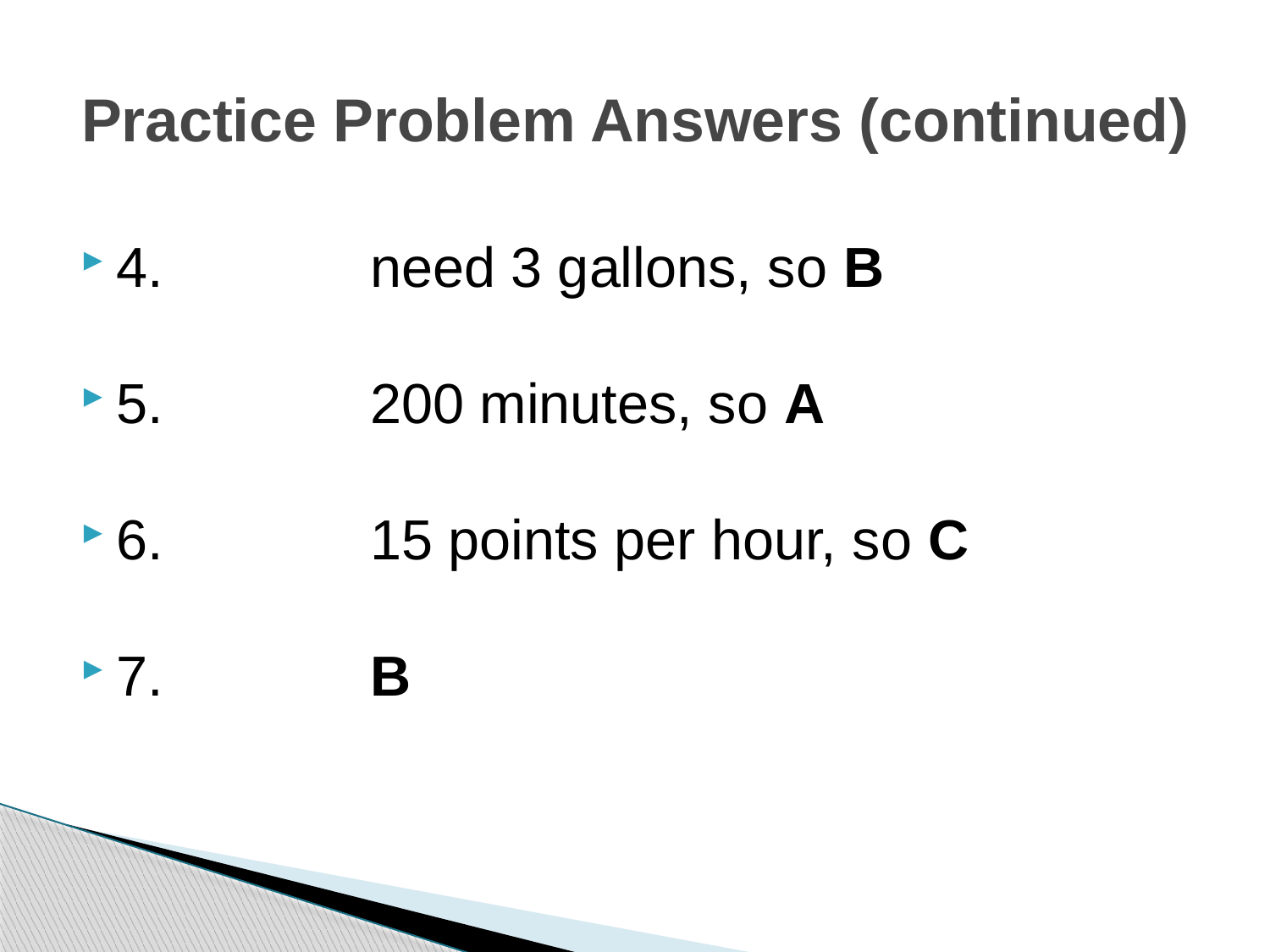

# Practice Problem Answers (continued)
4.		need 3 gallons, so B

5.		200 minutes, so A

6.		15 points per hour, so C

7.		B